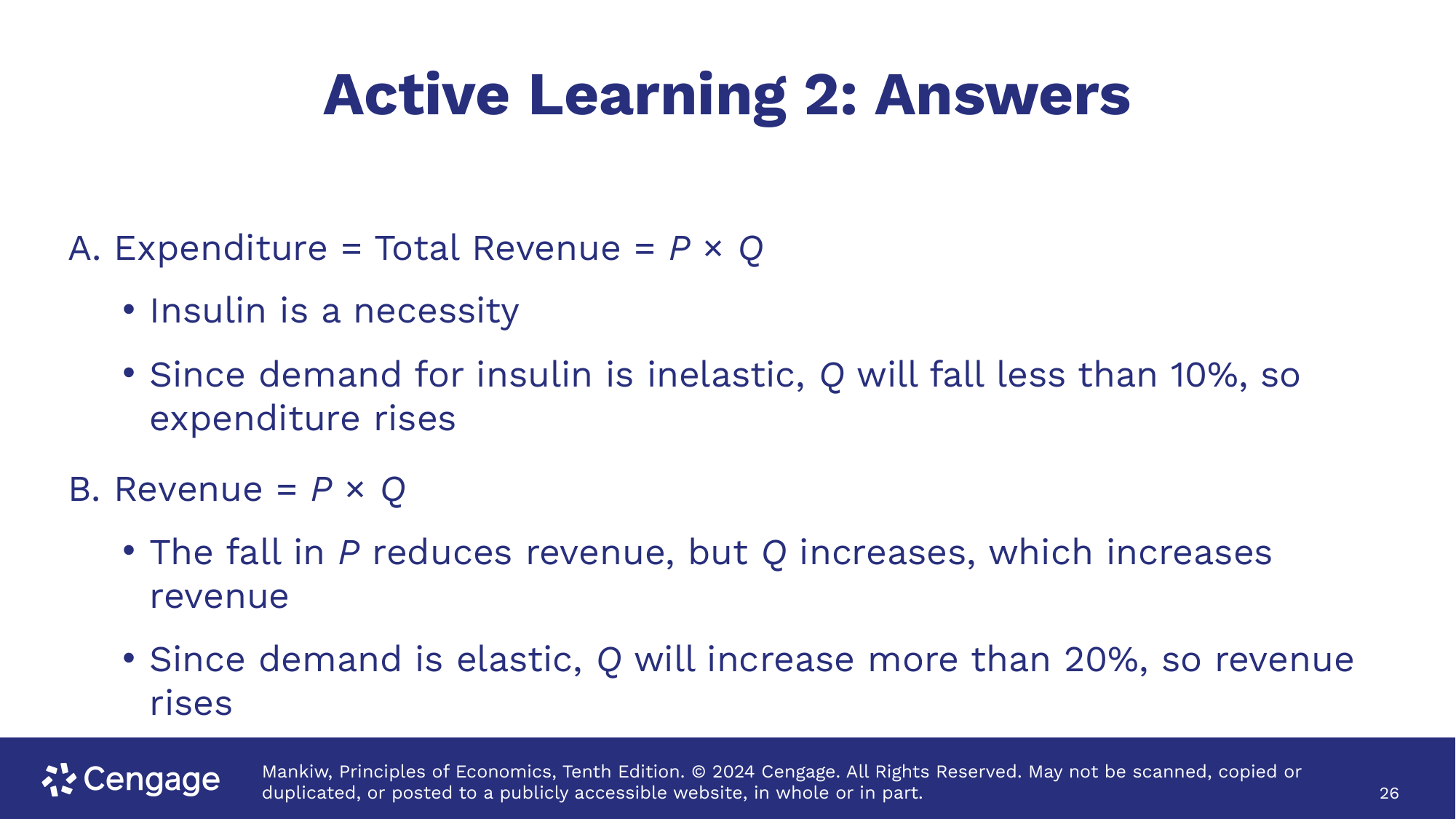

# Active Learning 2: Answers
A. Expenditure = Total Revenue = P × Q
Insulin is a necessity
Since demand for insulin is inelastic, Q will fall less than 10%, so expenditure rises
B. Revenue = P × Q
The fall in P reduces revenue, but Q increases, which increases revenue
Since demand is elastic, Q will increase more than 20%, so revenue rises